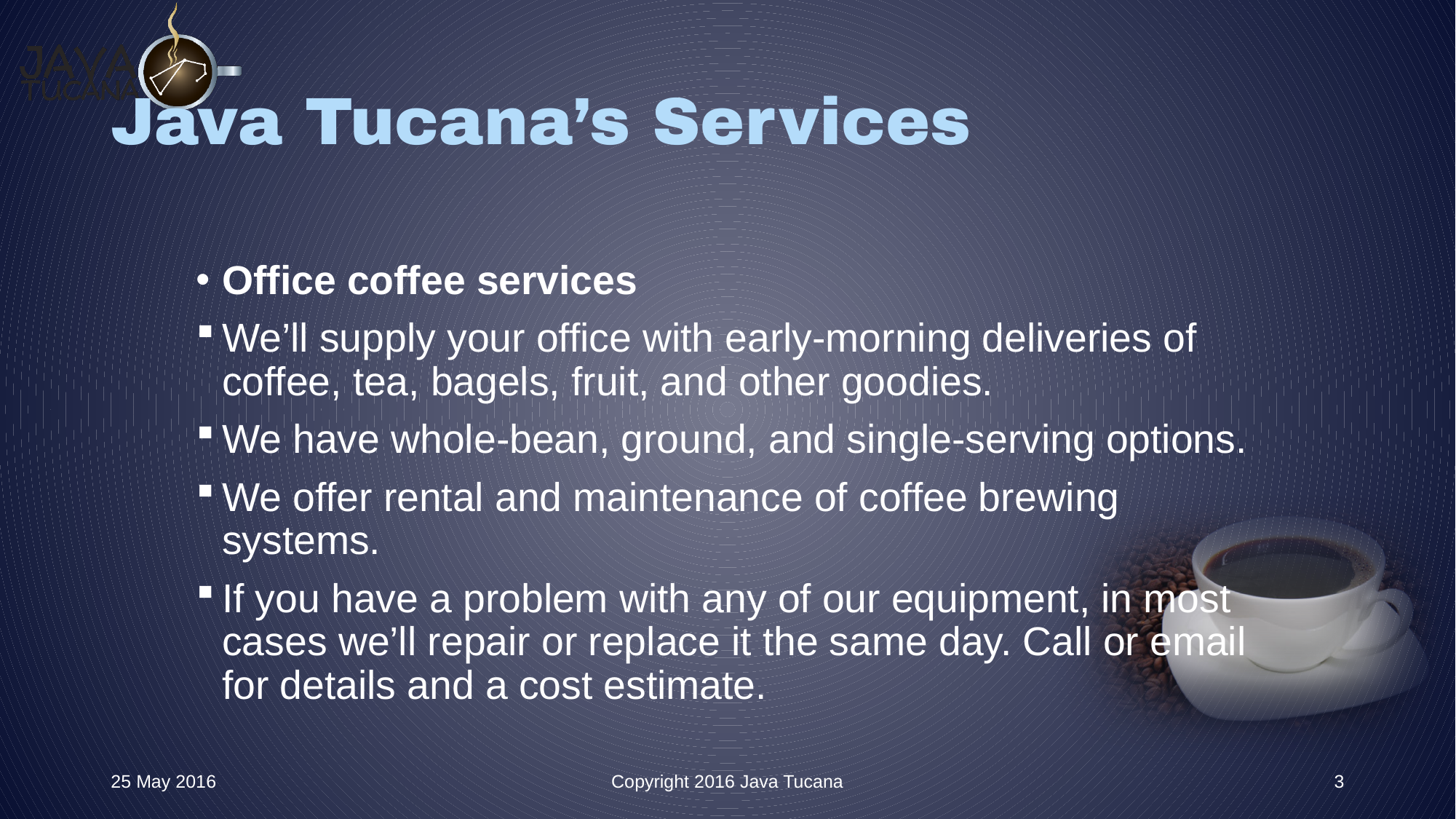

# Java Tucana’s Services
Office coffee services
We’ll supply your office with early-morning deliveries of coffee, tea, bagels, fruit, and other goodies.
We have whole-bean, ground, and single-serving options.
We offer rental and maintenance of coffee brewing systems.
If you have a problem with any of our equipment, in most cases we’ll repair or replace it the same day. Call or email for details and a cost estimate.
25 May 2016
Copyright 2016 Java Tucana
3